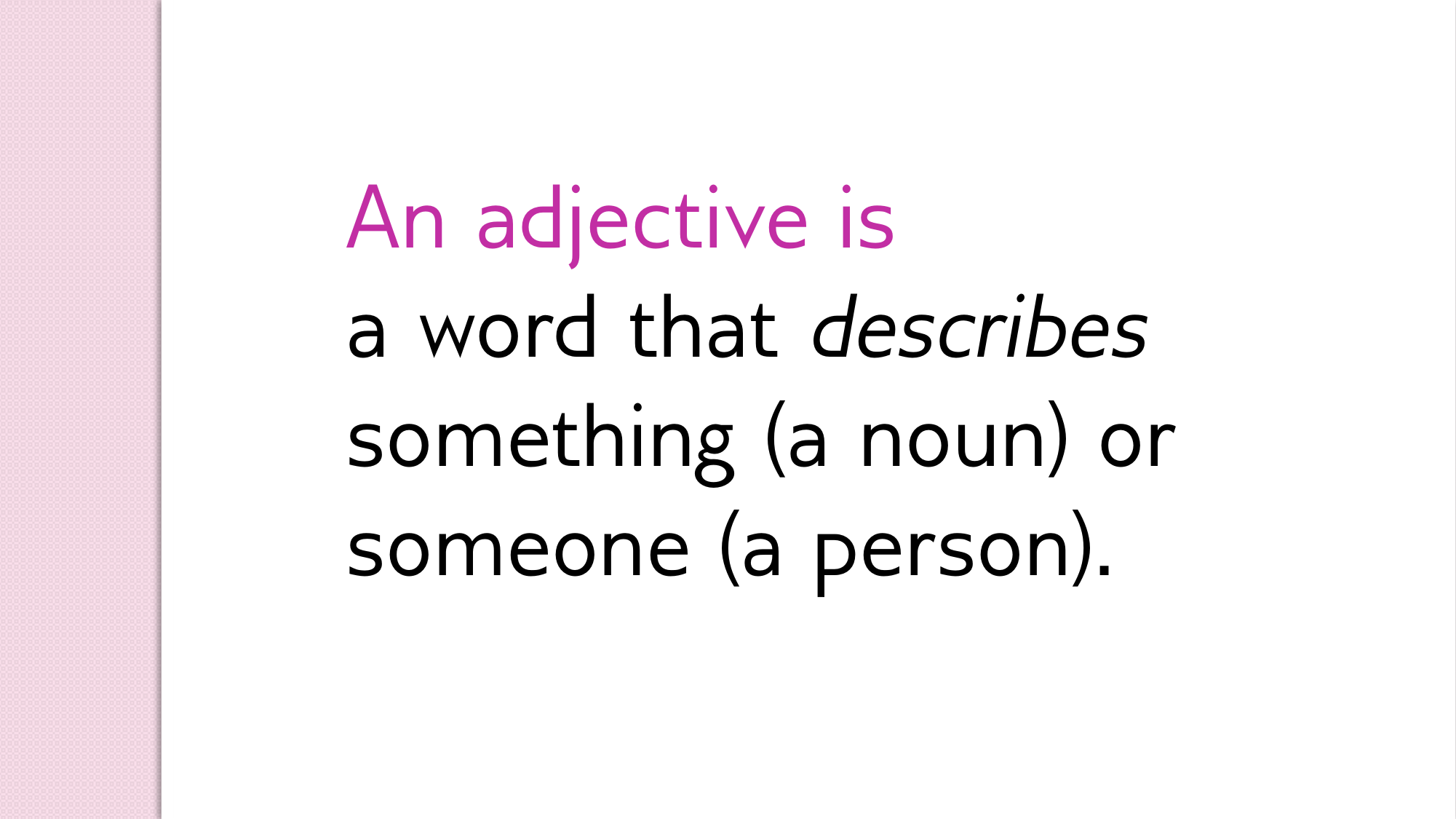

An adjective is
a word that describes something (a noun) or
someone (a person).